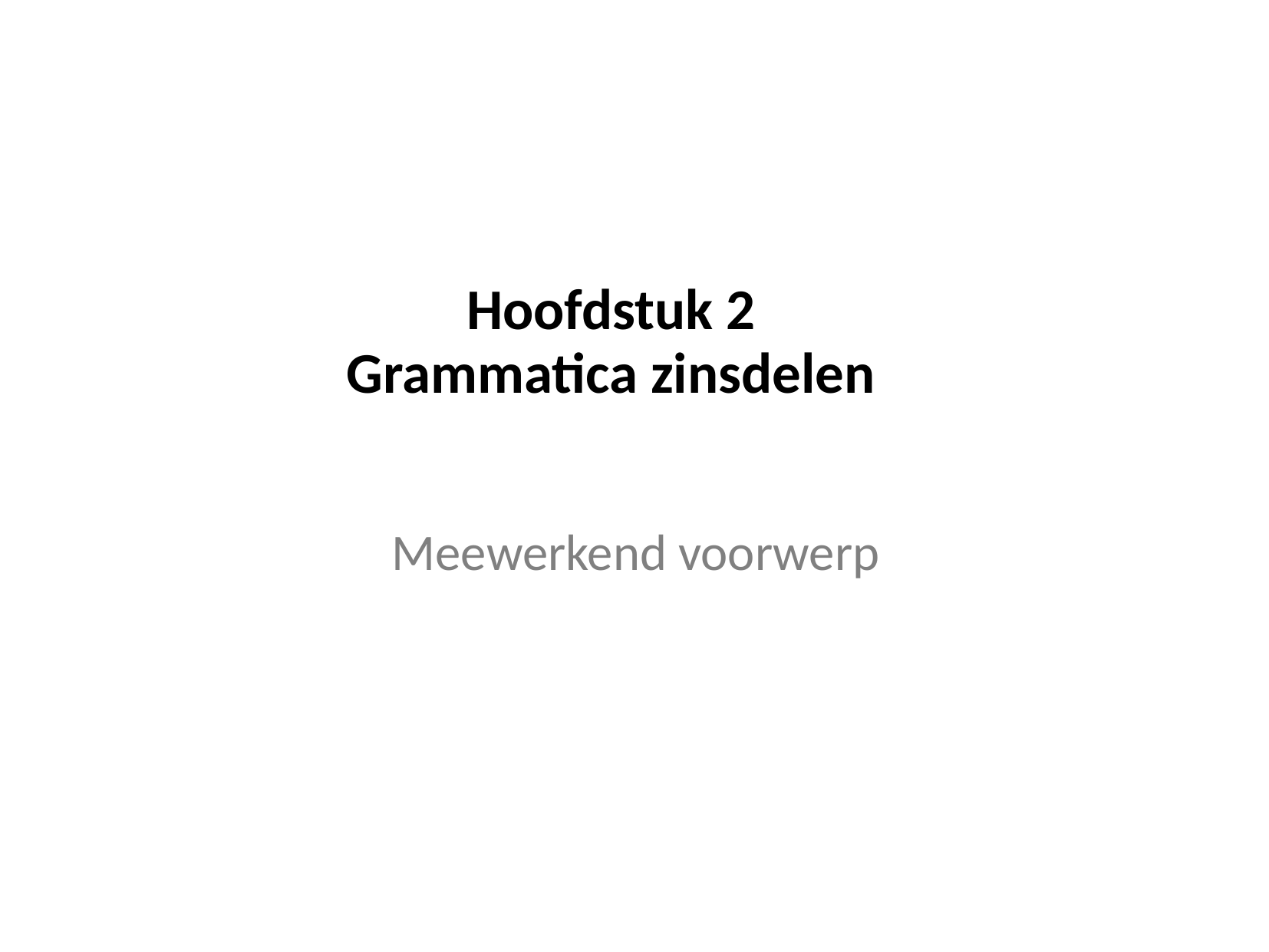

#
Hoofdstuk 2
Grammatica zinsdelen

Meewerkend voorwerp